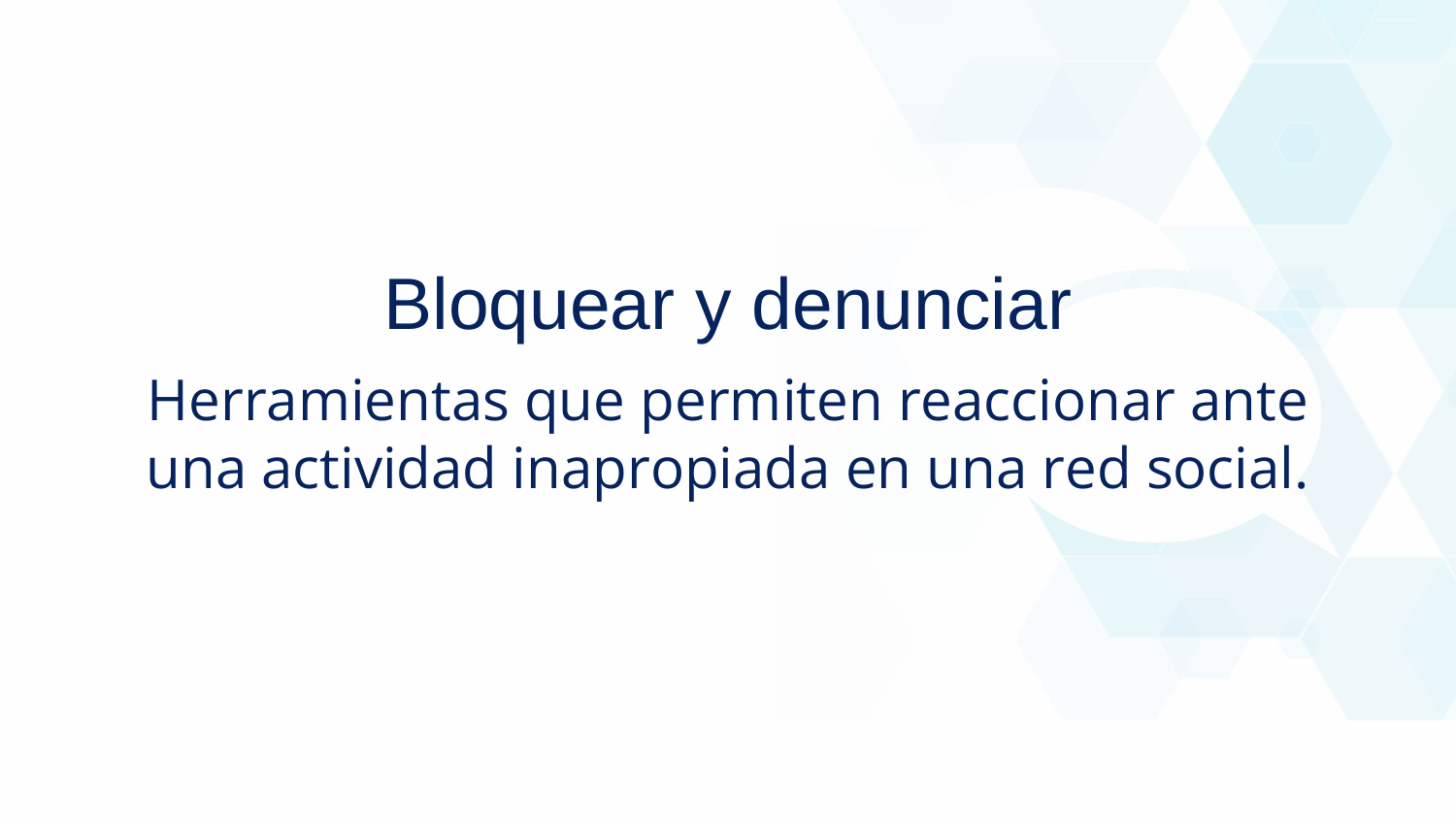

Bloquear y denunciar
Herramientas que permiten reaccionar ante una actividad inapropiada en una red social.